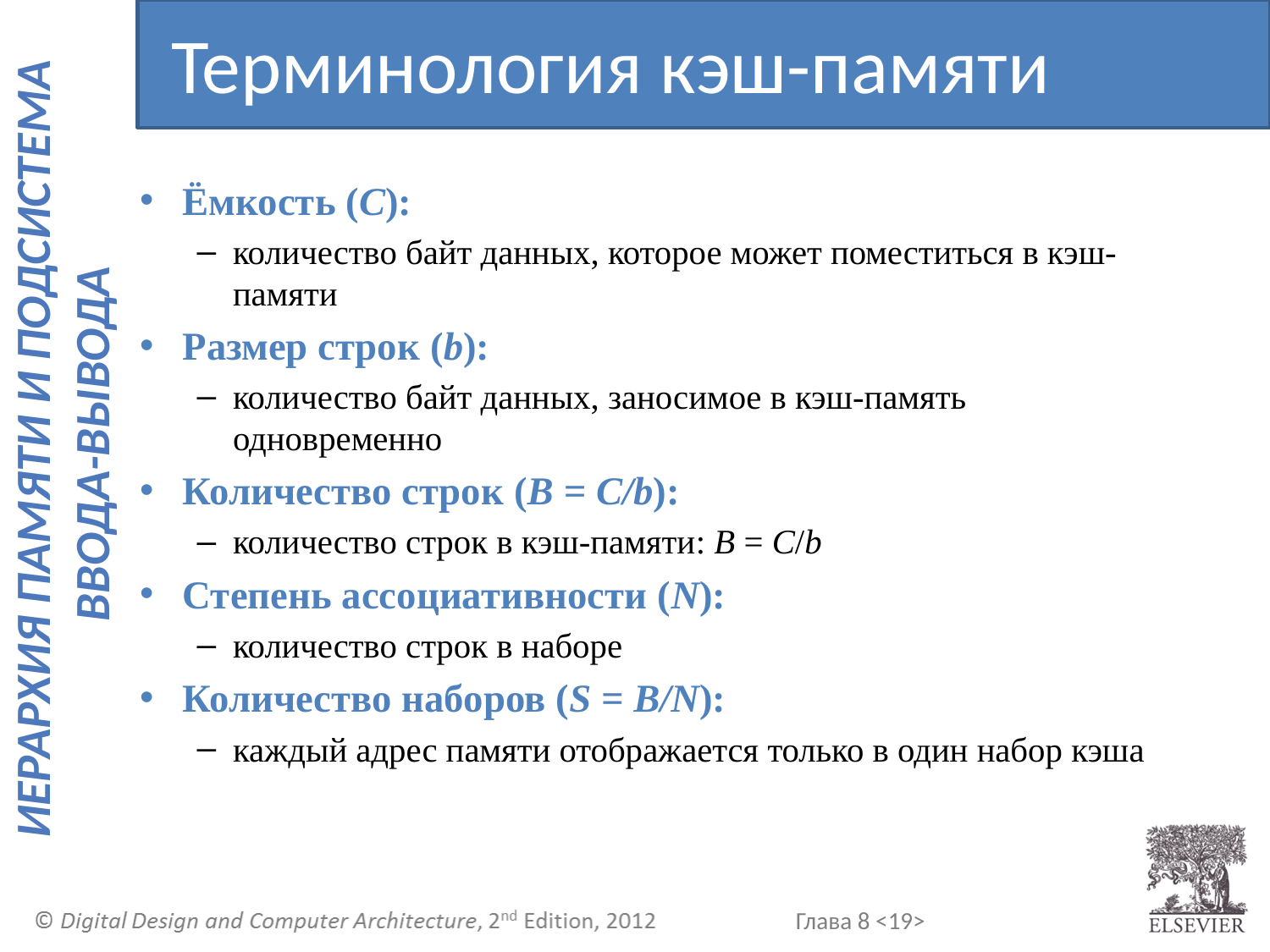

Терминология кэш-памяти
Ёмкость (C):
количество байт данных, которое может поместиться в кэш-памяти
Размер строк (b):
количество байт данных, заносимое в кэш-память одновременно
Количество строк (B = C/b):
количество строк в кэш-памяти: B = C/b
Степень ассоциативности (N):
количество строк в наборе
Количество наборов (S = B/N):
каждый адрес памяти отображается только в один набор кэша